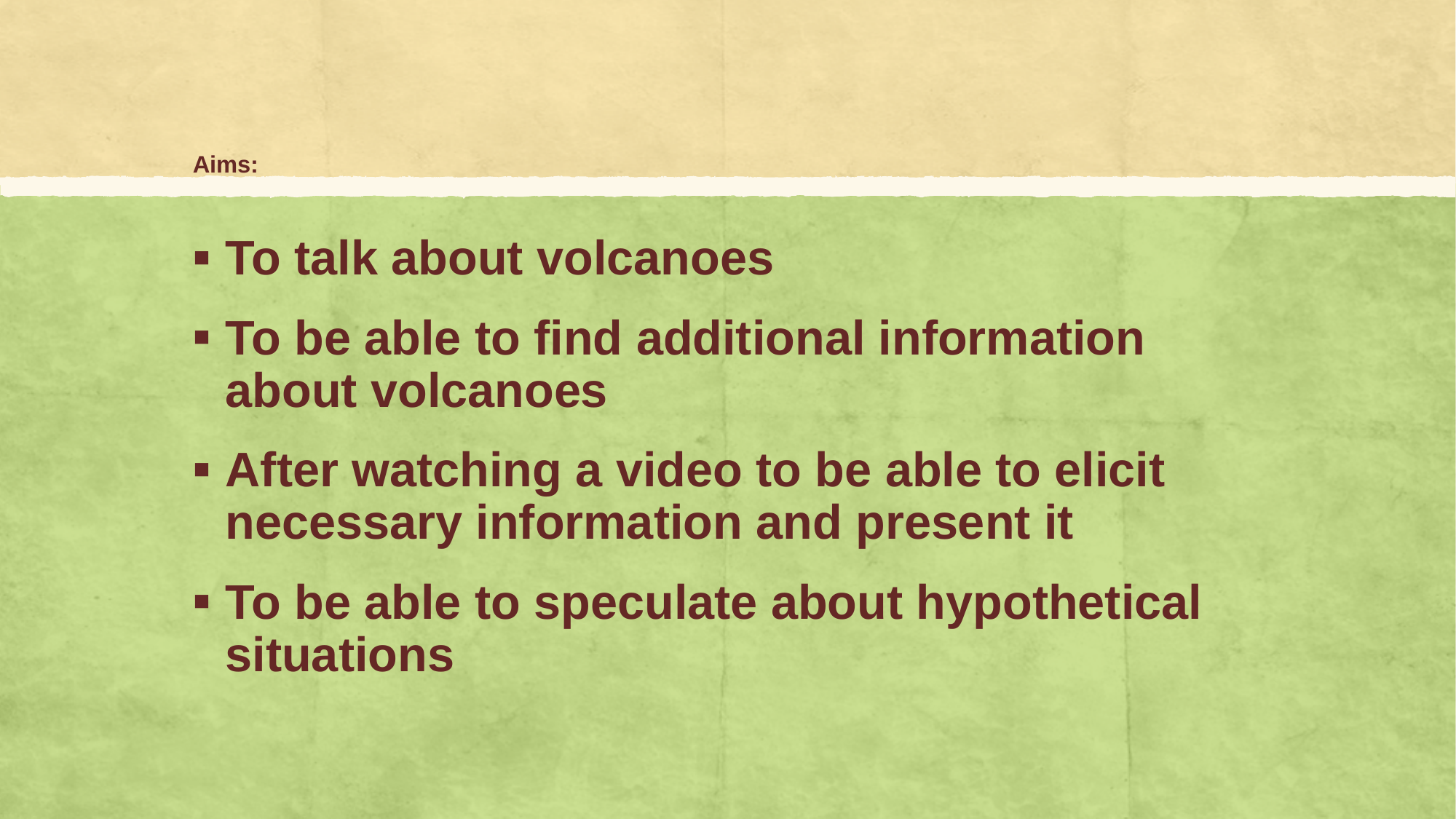

# Aims:
To talk about volcanoes
To be able to find additional information about volcanoes
After watching a video to be able to elicit necessary information and present it
To be able to speculate about hypothetical situations